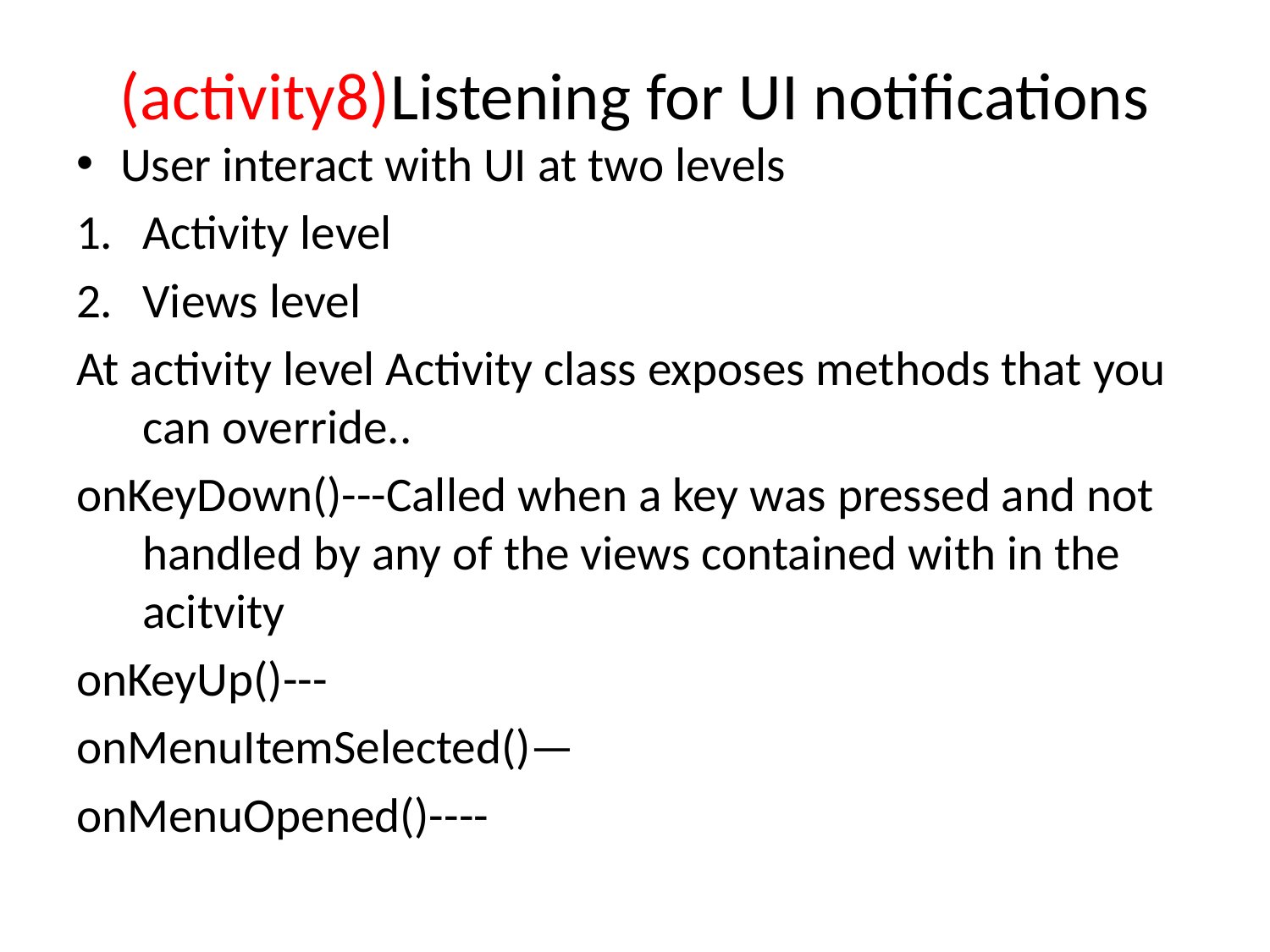

# (activity8)Listening for UI notifications
User interact with UI at two levels
Activity level
Views level
At activity level Activity class exposes methods that you can override..
onKeyDown()---Called when a key was pressed and not handled by any of the views contained with in the acitvity
onKeyUp()---
onMenuItemSelected()—
onMenuOpened()----